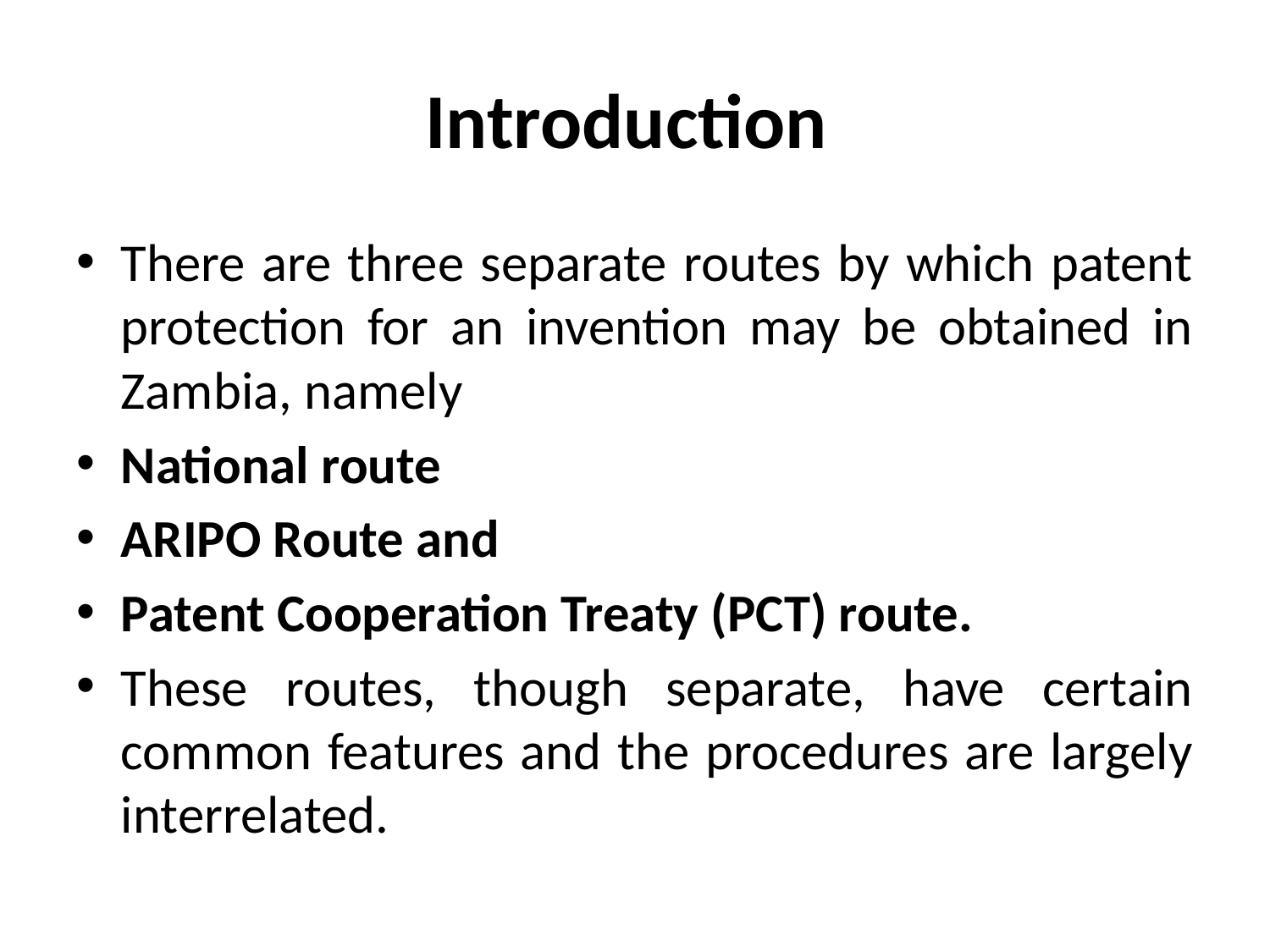

# Introduction
There are three separate routes by which patent protection for an invention may be obtained in Zambia, namely
National route
ARIPO Route and
Patent Cooperation Treaty (PCT) route.
These routes, though separate, have certain common features and the procedures are largely interrelated.